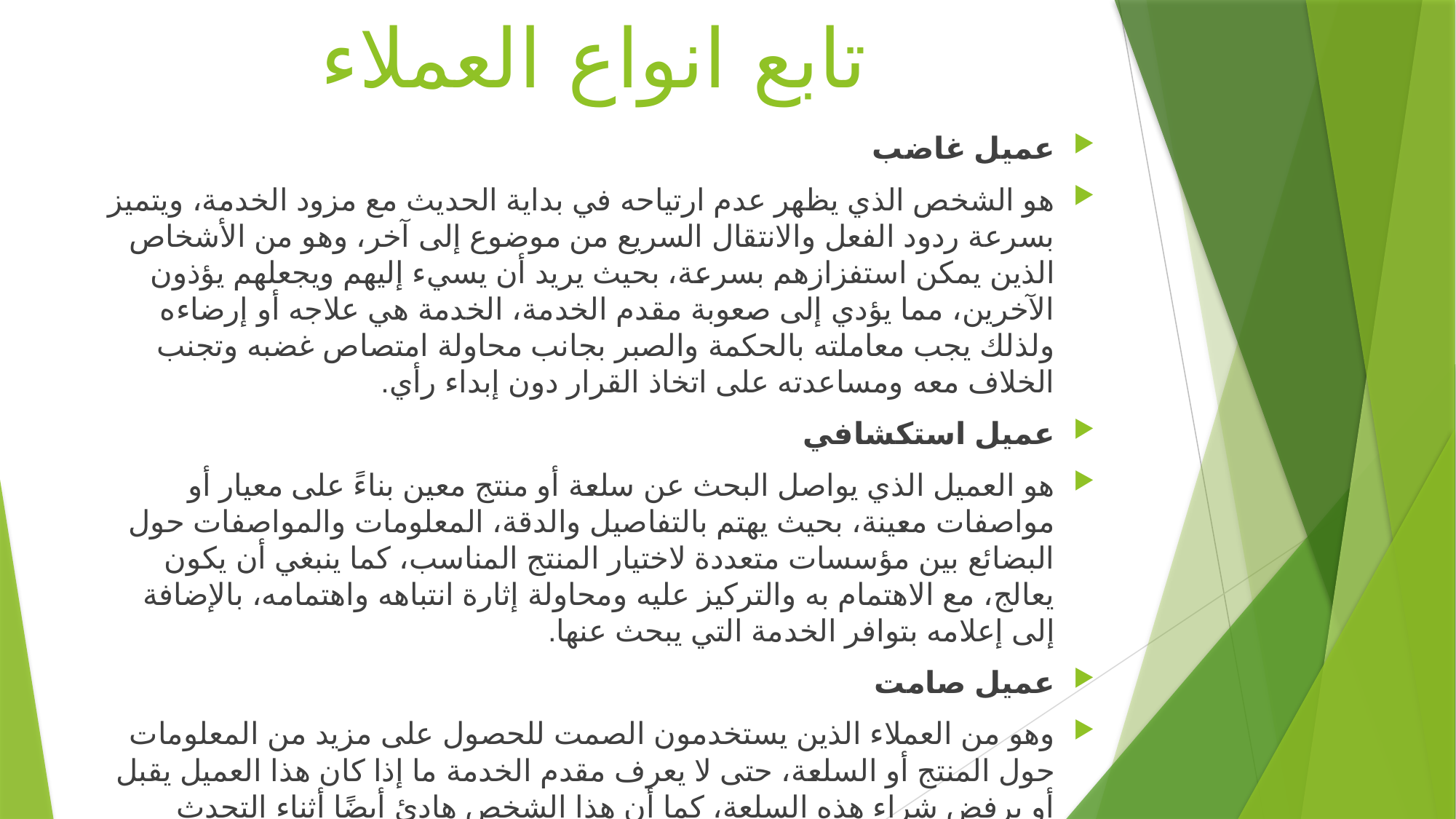

# تابع انواع العملاء
عميل غاضب
هو الشخص الذي يظهر عدم ارتياحه في بداية الحديث مع مزود الخدمة، ويتميز بسرعة ردود الفعل والانتقال السريع من موضوع إلى آخر، وهو من الأشخاص الذين يمكن استفزازهم بسرعة، بحيث يريد أن يسيء إليهم ويجعلهم يؤذون الآخرين، مما يؤدي إلى صعوبة مقدم الخدمة، الخدمة هي علاجه أو إرضاءه ولذلك يجب معاملته بالحكمة والصبر بجانب محاولة امتصاص غضبه وتجنب الخلاف معه ومساعدته على اتخاذ القرار دون إبداء رأي.
عميل استكشافي
هو العميل الذي يواصل البحث عن سلعة أو منتج معين بناءً على معيار أو مواصفات معينة، بحيث يهتم بالتفاصيل والدقة، المعلومات والمواصفات حول البضائع بين مؤسسات متعددة لاختيار المنتج المناسب، كما ينبغي أن يكون يعالج، مع الاهتمام به والتركيز عليه ومحاولة إثارة انتباهه واهتمامه، بالإضافة إلى إعلامه بتوافر الخدمة التي يبحث عنها.
عميل صامت
وهو من العملاء الذين يستخدمون الصمت للحصول على مزيد من المعلومات حول المنتج أو السلعة، حتى لا يعرف مقدم الخدمة ما إذا كان هذا العميل يقبل أو يرفض شراء هذه السلعة، كما أن هذا الشخص هادئ أيضًا أثناء التحدث والاستماع حسنًا، إجراء مقارنة بين البضاعة المتاحة لتحديد موقعه، وبالتالي يتعامل مع تقديم بيانات دقيقة وواضحة، والجدية في التحدث إليه ومعاملته باحترام، بالإضافة إلى طرح مجموعة من الأسئلة التي تكون الإجابة بنعم أو لا، بحيث لا يحتاج إلى تفسير.